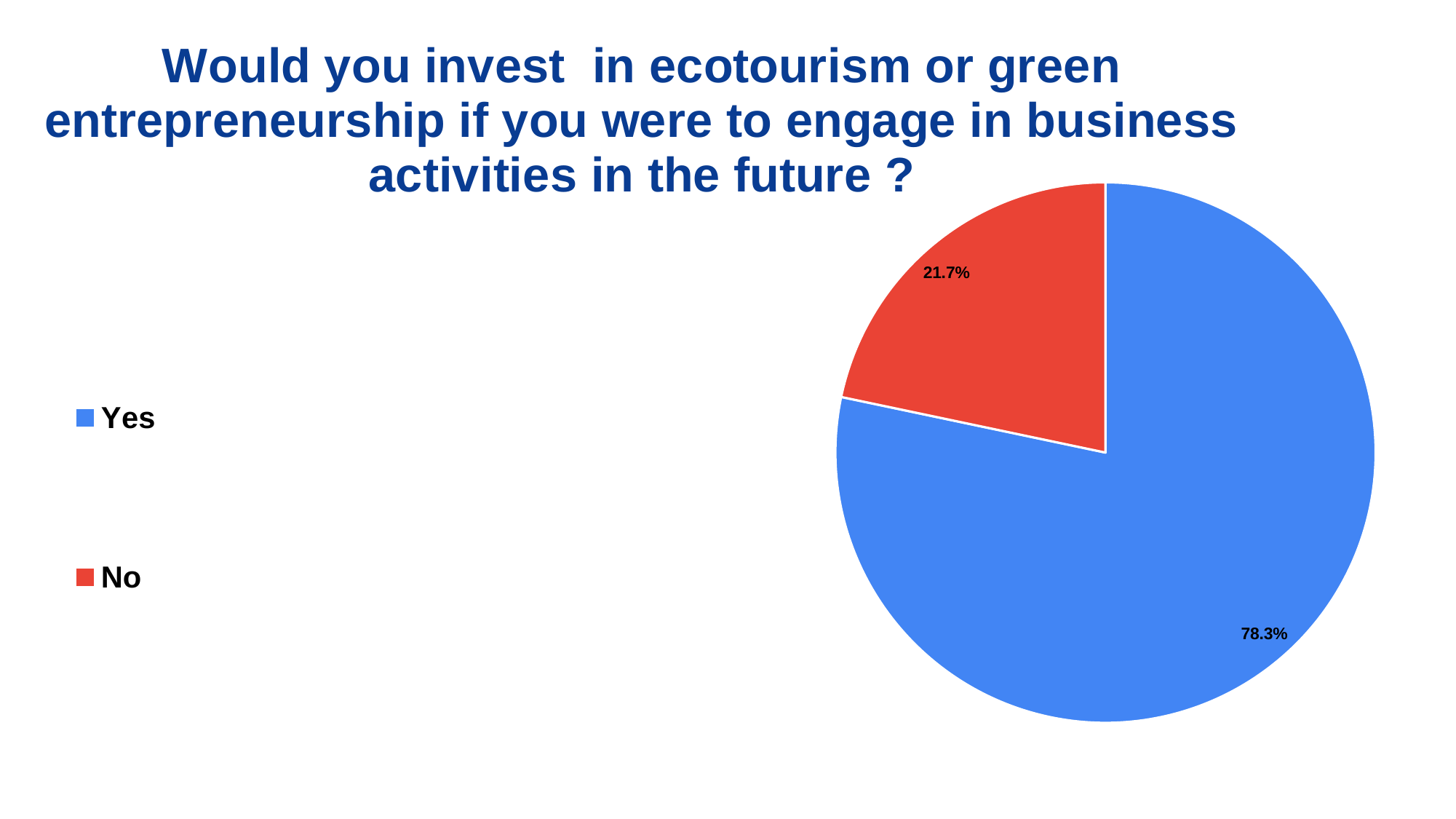

### Chart: Would you invest  in ecotourism or green entrepreneurship if you were to engage in business activities in the future ?

| Category |  |
|---|---|
| Yes | 0.783 |
| No | 0.217 |